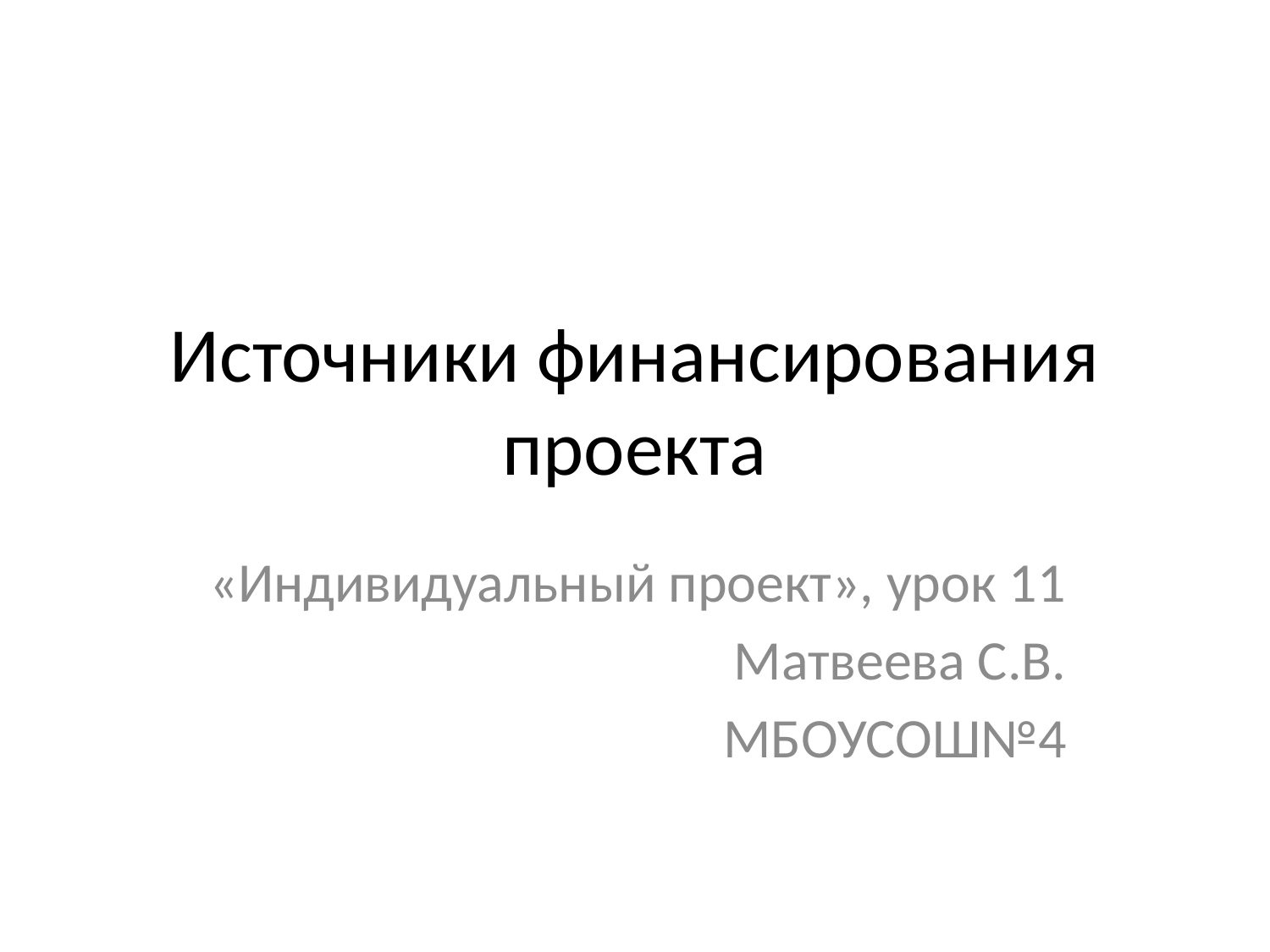

# Источники финансирования проекта
«Индивидуальный проект», урок 11
Матвеева С.В.
МБОУСОШ№4